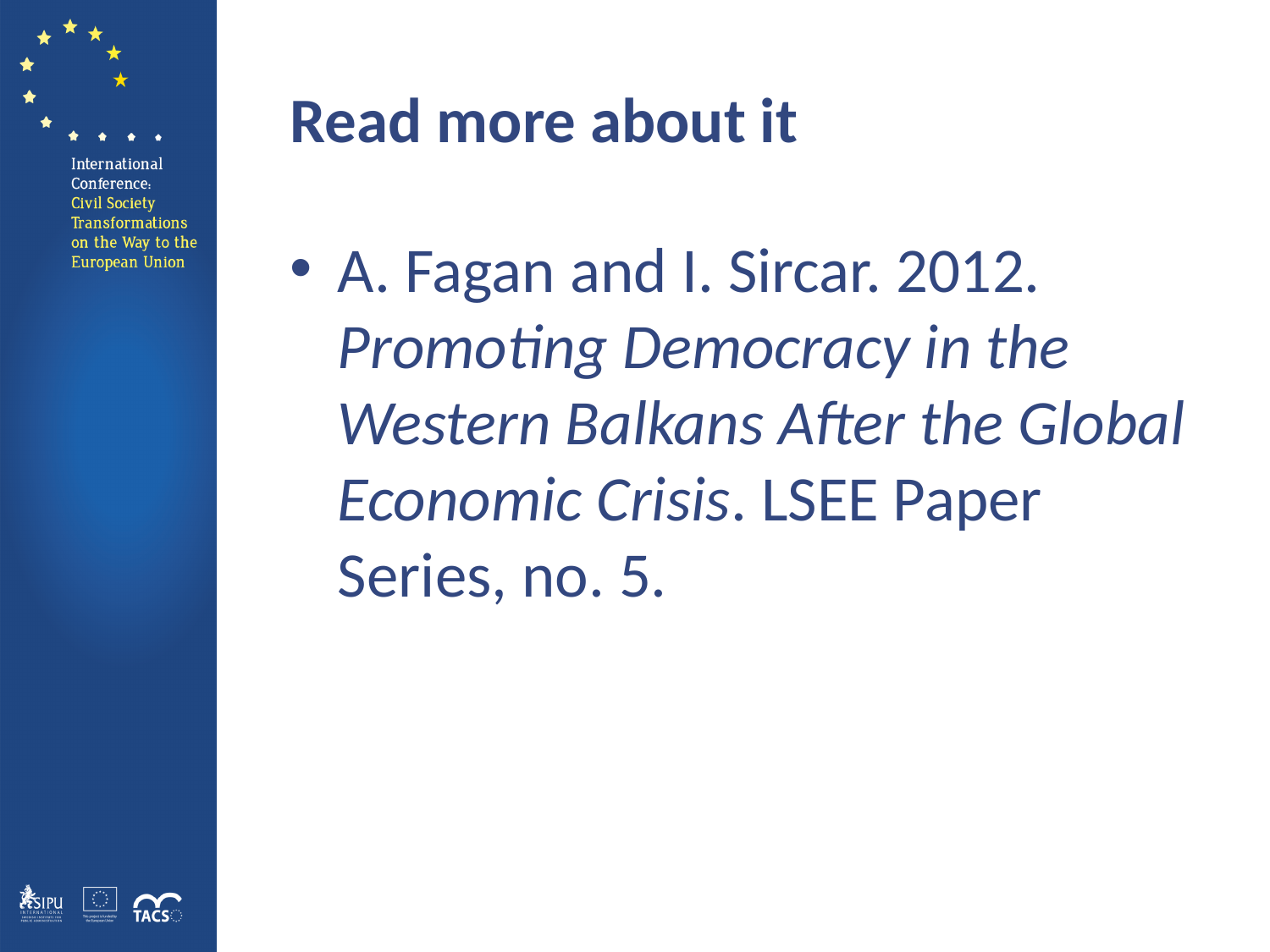

# Read more about it
A. Fagan and I. Sircar. 2012. Promoting Democracy in the Western Balkans After the Global Economic Crisis. LSEE Paper Series, no. 5.